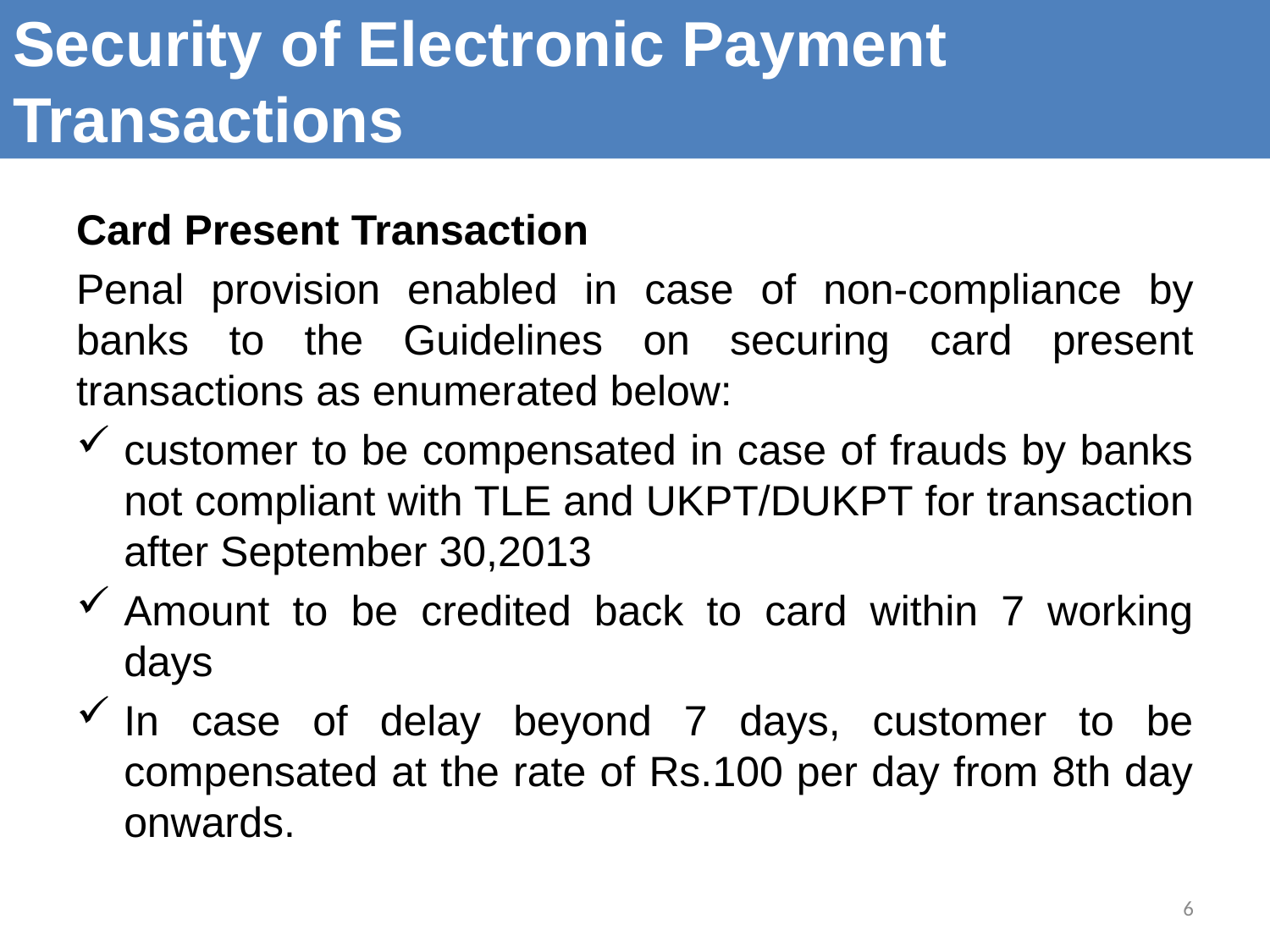

# Security of Electronic Payment Transactions
Card Present Transaction
Penal provision enabled in case of non-compliance by banks to the Guidelines on securing card present transactions as enumerated below:
customer to be compensated in case of frauds by banks not compliant with TLE and UKPT/DUKPT for transaction after September 30,2013
Amount to be credited back to card within 7 working days
In case of delay beyond 7 days, customer to be compensated at the rate of Rs.100 per day from 8th day onwards.

6